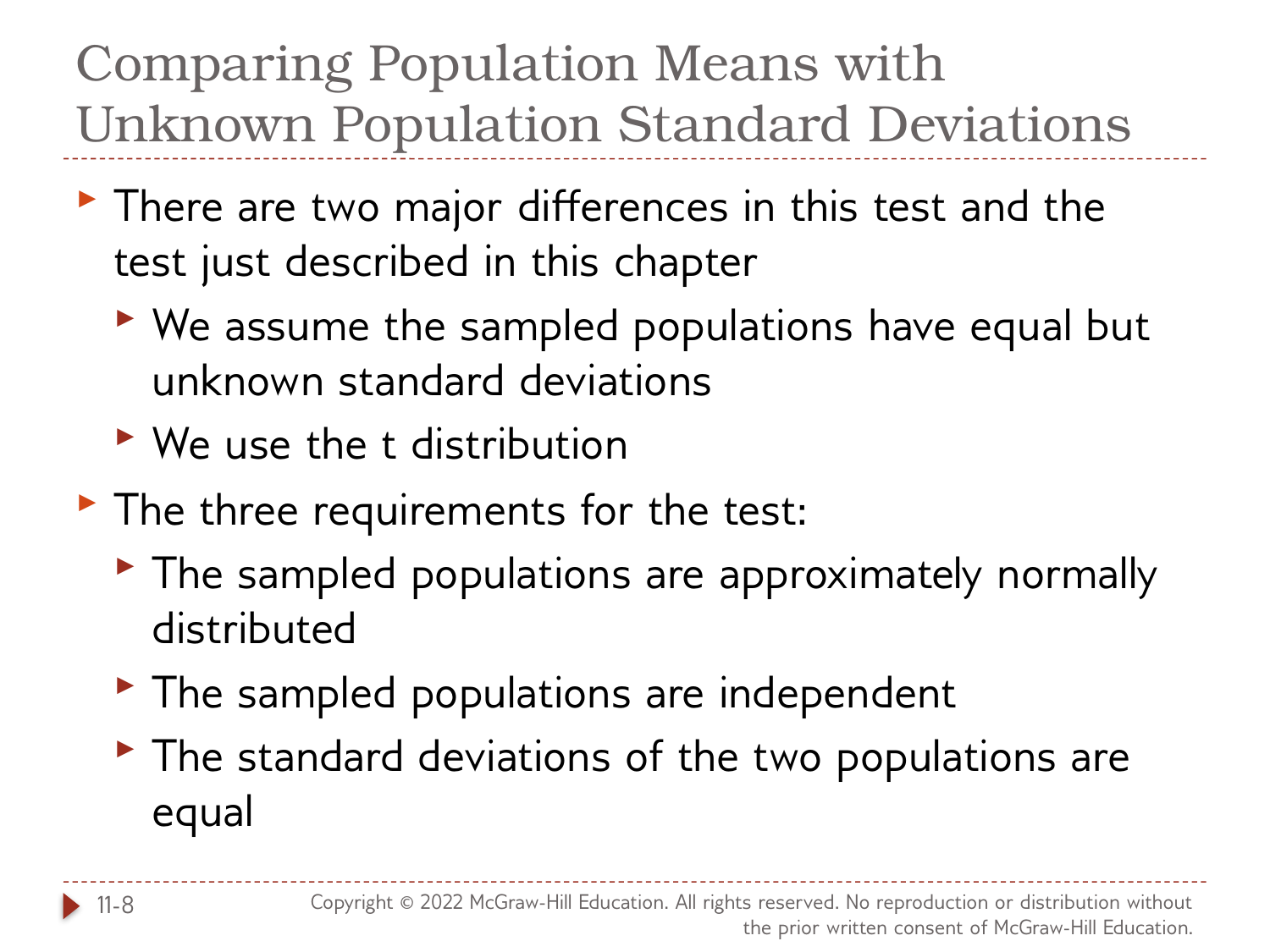

# Comparing Population Means with Unknown Population Standard Deviations
There are two major differences in this test and the test just described in this chapter
We assume the sampled populations have equal but unknown standard deviations
We use the t distribution
The three requirements for the test:
The sampled populations are approximately normally distributed
The sampled populations are independent
The standard deviations of the two populations are equal
11-8
Copyright © 2022 McGraw-Hill Education. All rights reserved. No reproduction or distribution without the prior written consent of McGraw-Hill Education.